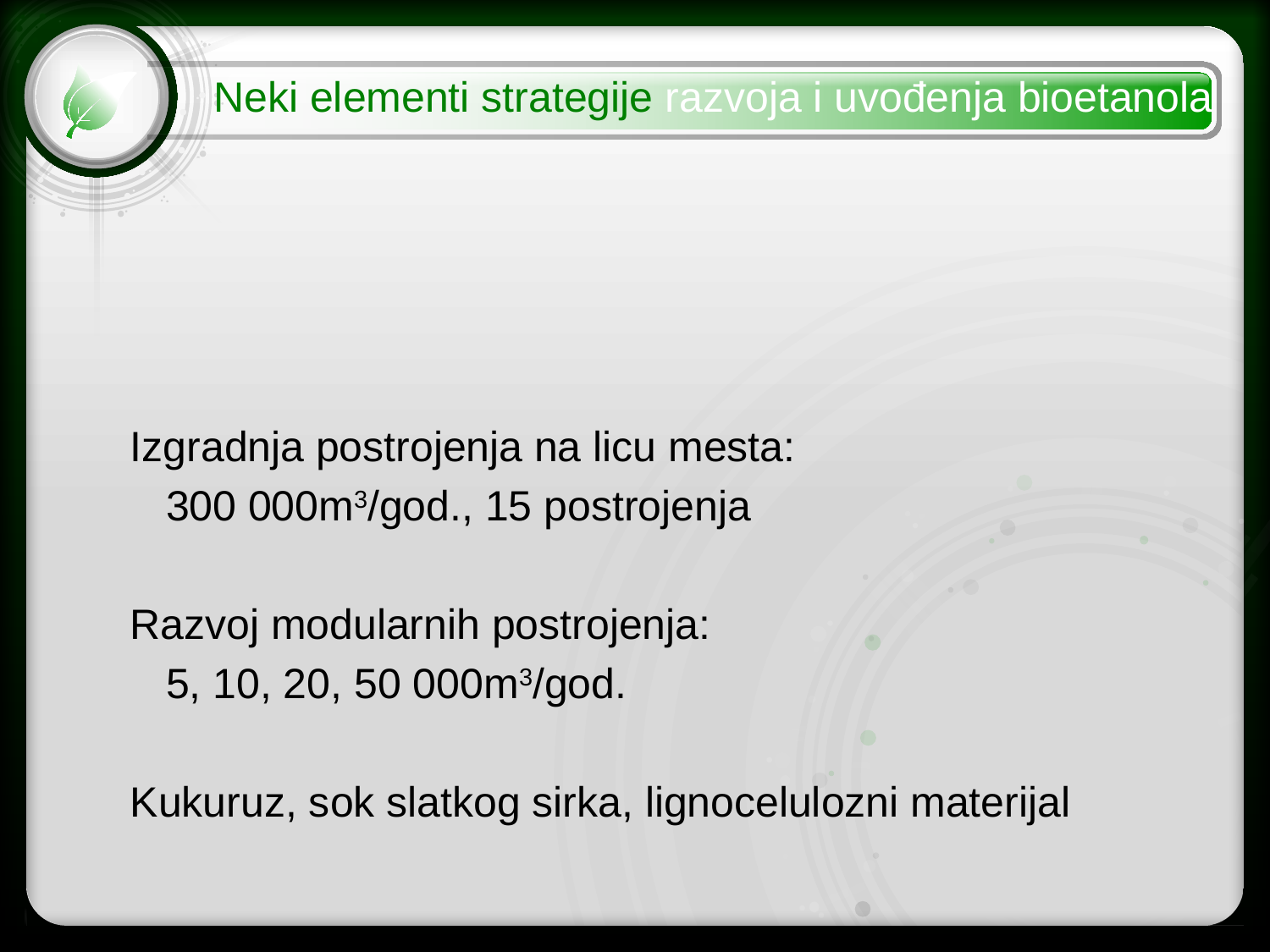

Neki elementi strategije razvoja i uvođenja bioetanola
 Izgradnja postrojenja na licu mesta:
    300 000m3/god., 15 postrojenja

 Razvoj modularnih postrojenja:
    5, 10, 20, 50 000m3/god.

 Kukuruz, sok slatkog sirka, lignocelulozni materijal